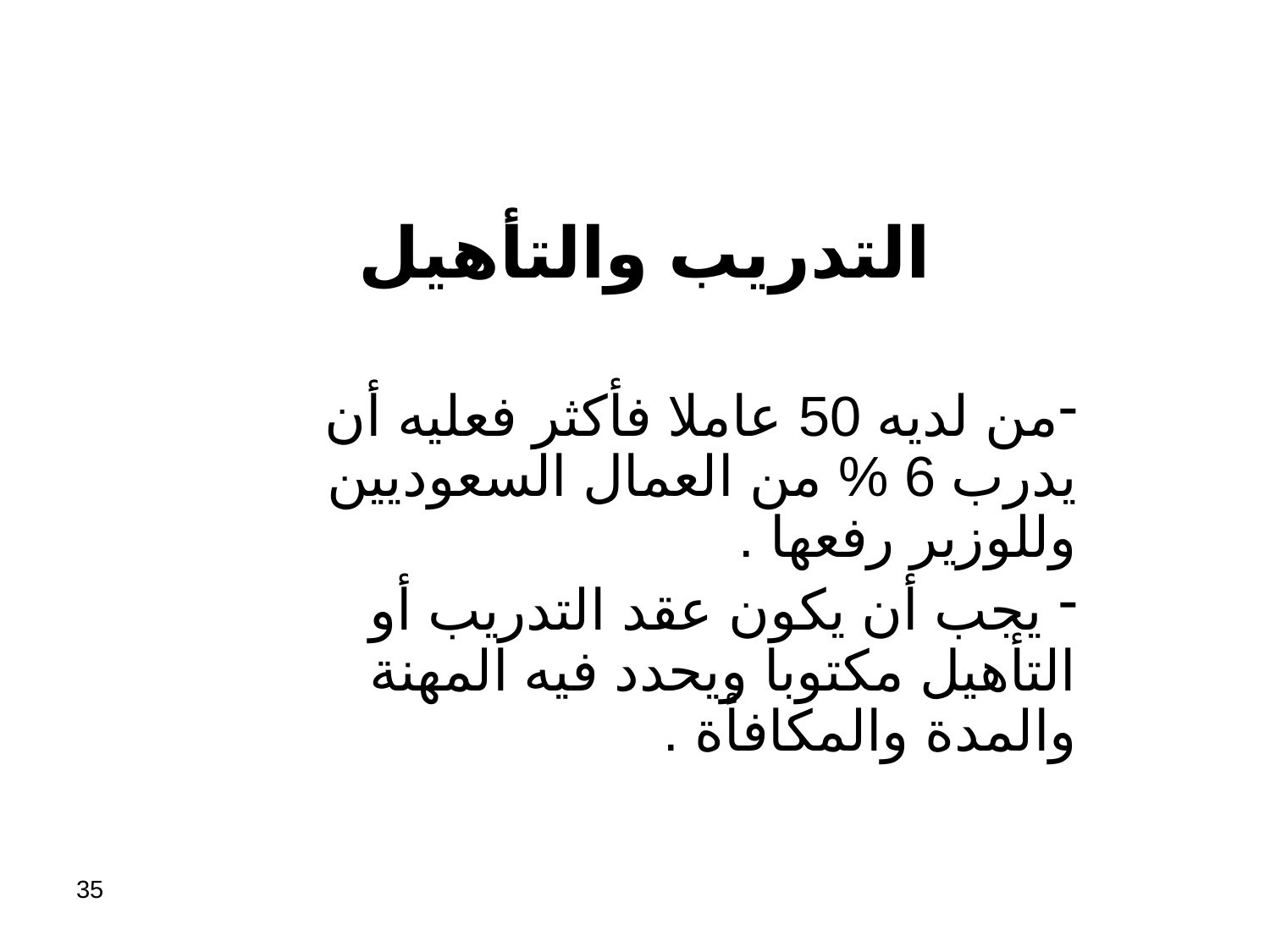

# التدريب والتأهيل
من لديه 50 عاملا فأكثر فعليه أن يدرب 6 % من العمال السعوديين وللوزير رفعها .
 يجب أن يكون عقد التدريب أو التأهيل مكتوبا ويحدد فيه المهنة والمدة والمكافأة .
35